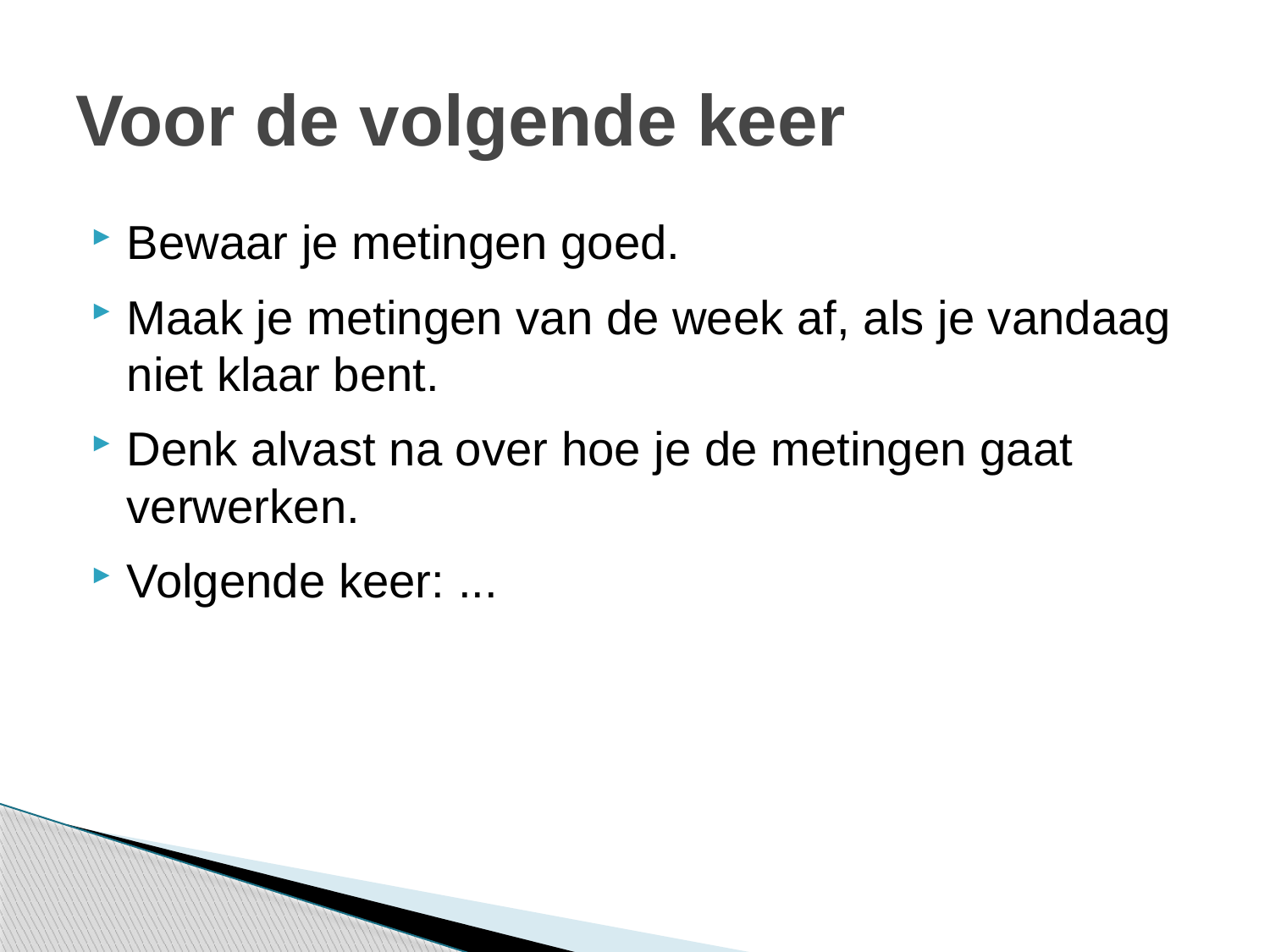

# Voor de volgende keer
Bewaar je metingen goed.
Maak je metingen van de week af, als je vandaag niet klaar bent.
Denk alvast na over hoe je de metingen gaat verwerken.
Volgende keer: ...